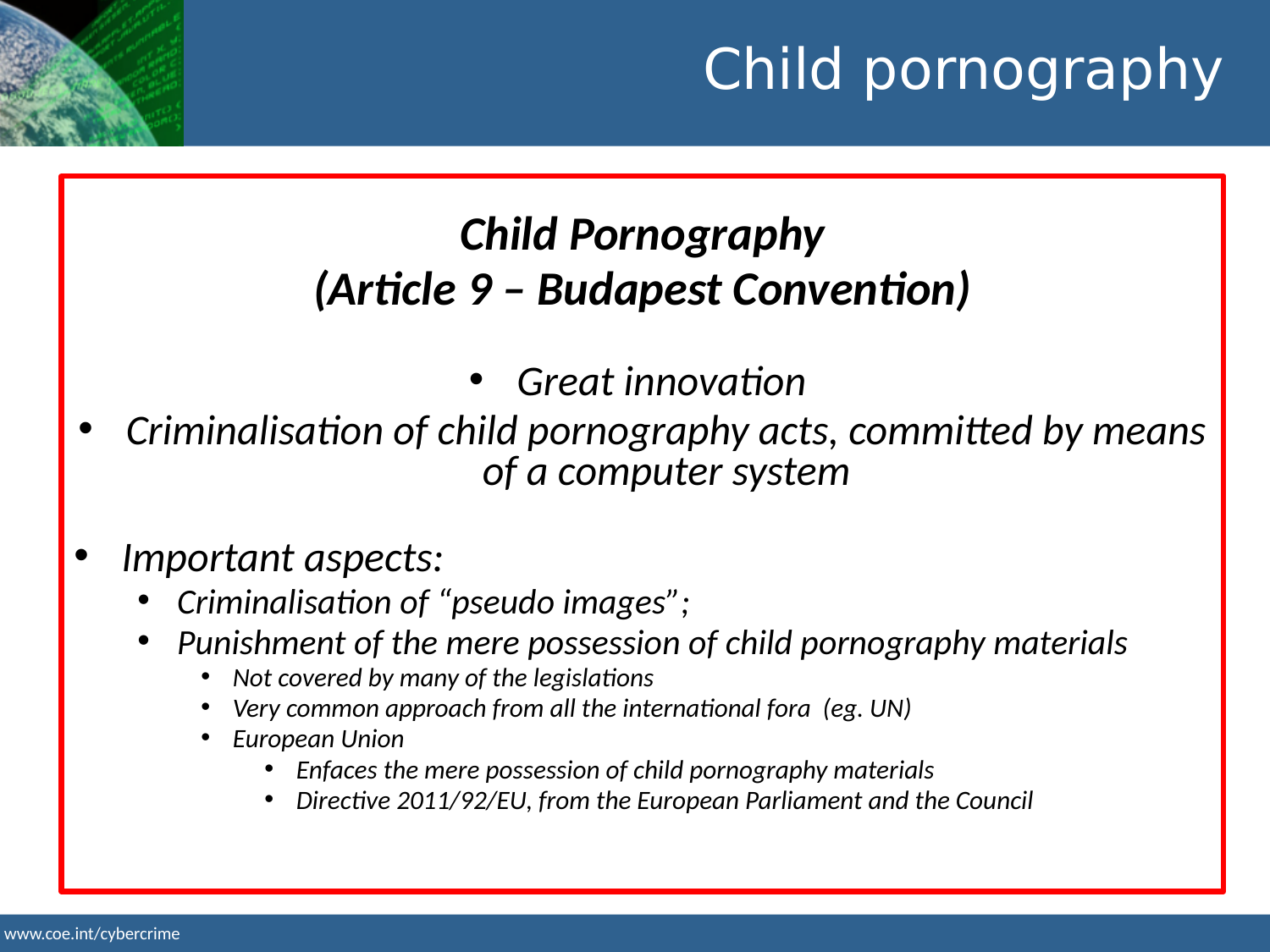

Child pornography

Child Pornography
(Article 9 – Budapest Convention)

Great innovation
Criminalisation of child pornography acts, committed by means of a computer system

Important aspects:
Criminalisation of “pseudo images”;
Punishment of the mere possession of child pornography materials
Not covered by many of the legislations
Very common approach from all the international fora  (eg. UN)
European Union
Enfaces the mere possession of child pornography materials
Directive 2011/92/EU, from the European Parliament and the Council